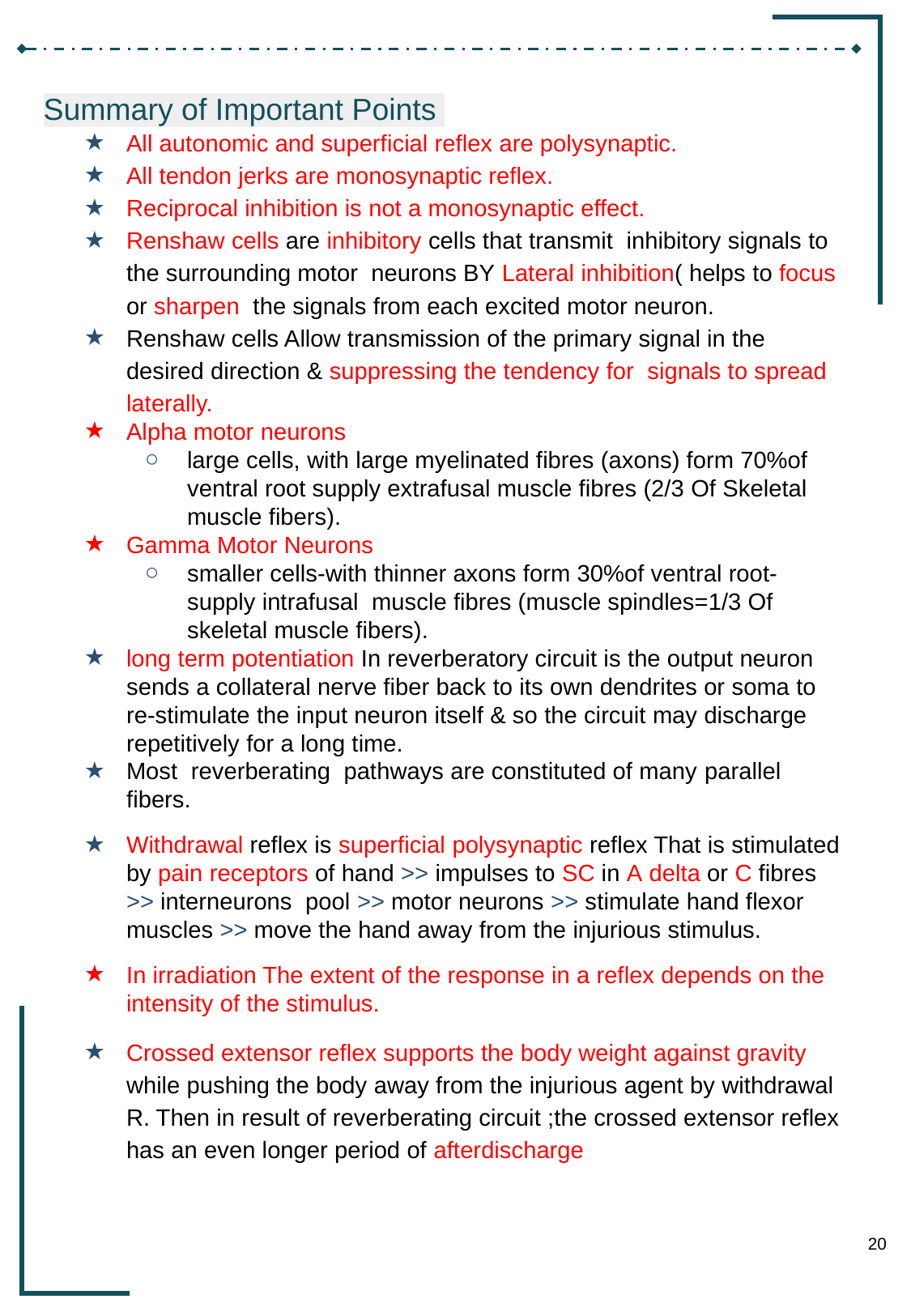

Summary of Important Points
# All autonomic and superficial reflex are polysynaptic.
All tendon jerks are monosynaptic reflex.
Reciprocal inhibition is not a monosynaptic effect.
Renshaw cells are inhibitory cells that transmit  inhibitory signals to the surrounding motor  neurons BY Lateral inhibition( helps to focus or sharpen  the signals from each excited motor neuron.
Renshaw cells Allow transmission of the primary signal in the  desired direction & suppressing the tendency for  signals to spread laterally.
Alpha motor neurons
large cells, with large myelinated fibres (axons) form 70%of ventral root supply extrafusal muscle fibres (2/3 Of Skeletal muscle fibers).
Gamma Motor Neurons
smaller cells-with thinner axons form 30%of ventral root-supply intrafusal  muscle fibres (muscle spindles=1/3 Of skeletal muscle fibers).
long term potentiation In reverberatory circuit is the output neuron sends a collateral nerve fiber back to its own dendrites or soma to re-stimulate the input neuron itself & so the circuit may discharge repetitively for a long time.
Most  reverberating  pathways are constituted of many parallel fibers.
Withdrawal reflex is superficial polysynaptic reflex That is stimulated by pain receptors of hand >> impulses to SC in A delta or C fibres >> interneurons  pool >> motor neurons >> stimulate hand flexor muscles >> move the hand away from the injurious stimulus.
In irradiation The extent of the response in a reflex depends on the intensity of the stimulus.
Crossed extensor reflex supports the body weight against gravity while pushing the body away from the injurious agent by withdrawal R. Then in result of reverberating circuit ;the crossed extensor reflex has an even longer period of afterdischarge

20